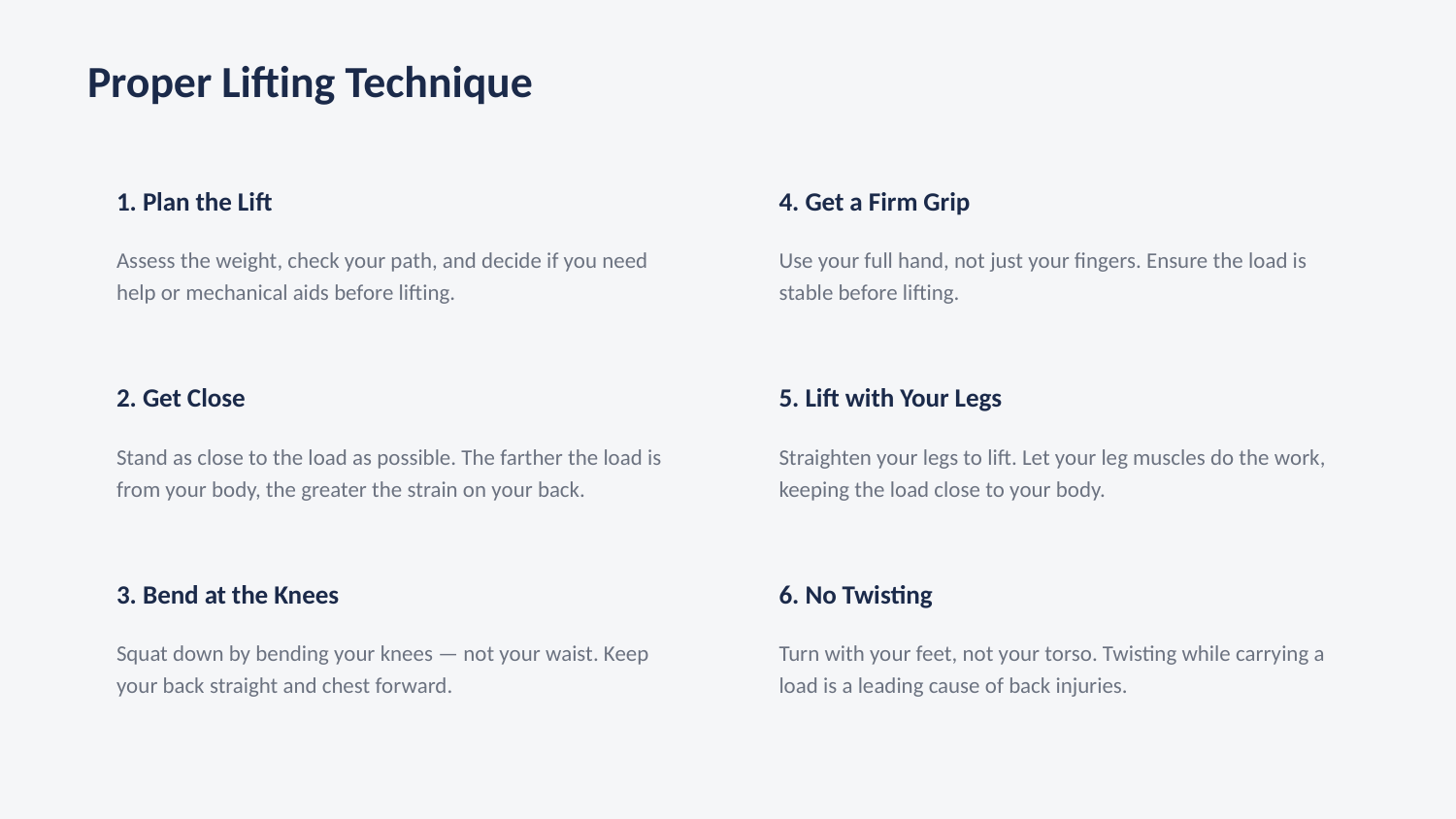

Proper Lifting Technique

1. Plan the Lift
4. Get a Firm Grip
Assess the weight, check your path, and decide if you need help or mechanical aids before lifting.
Use your full hand, not just your fingers. Ensure the load is stable before lifting.

2. Get Close
5. Lift with Your Legs
Stand as close to the load as possible. The farther the load is from your body, the greater the strain on your back.
Straighten your legs to lift. Let your leg muscles do the work, keeping the load close to your body.

3. Bend at the Knees
6. No Twisting
Squat down by bending your knees — not your waist. Keep your back straight and chest forward.
Turn with your feet, not your torso. Twisting while carrying a load is a leading cause of back injuries.